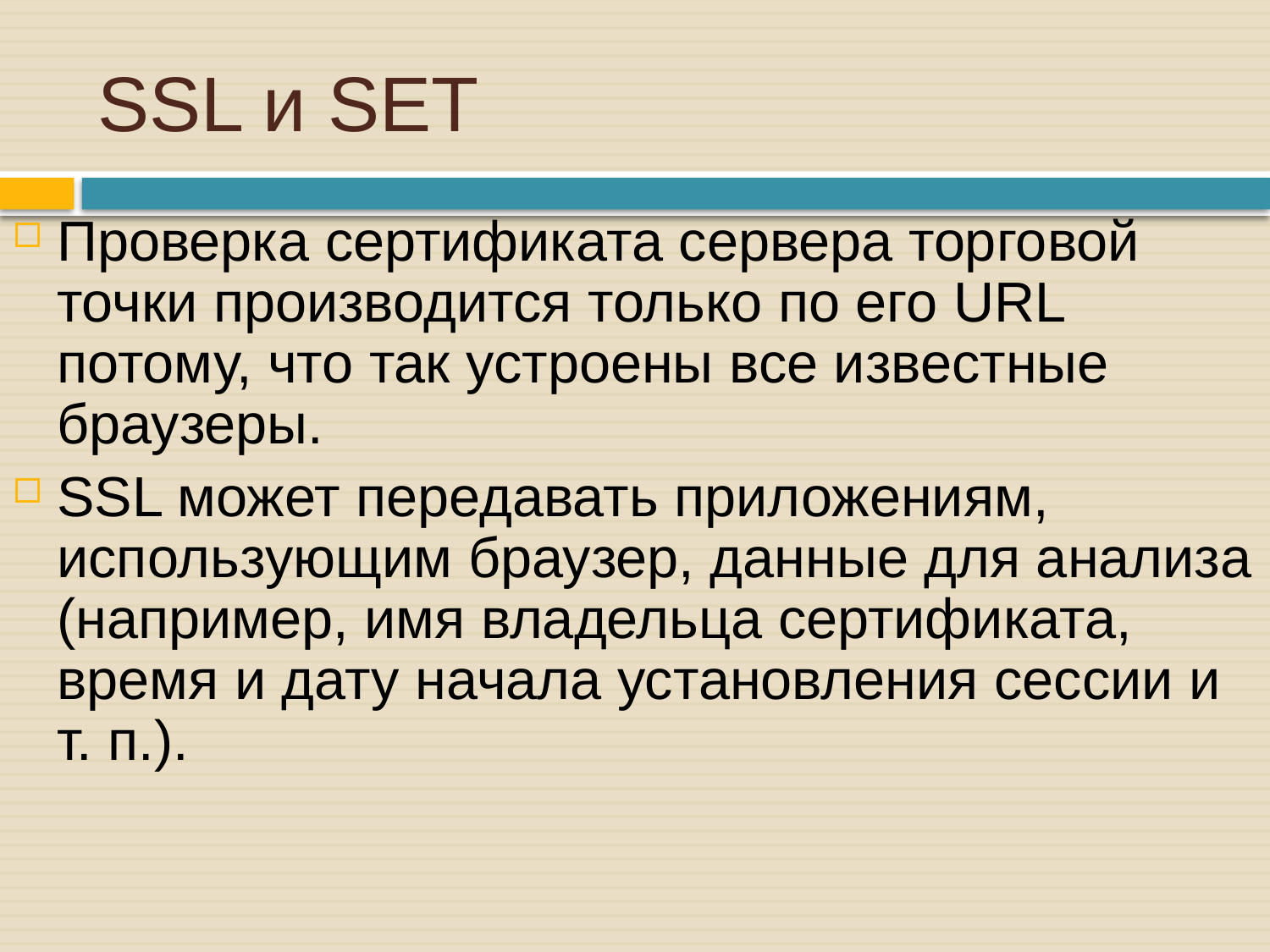

# SSL и SET
Проверка сертификата сервера торговой точки производится только по его URL потому, что так устроены все известные браузеры.
SSL может передавать приложениям, использующим браузер, данные для анализа (например, имя владельца сертификата, время и дату начала установления сессии и т. п.).